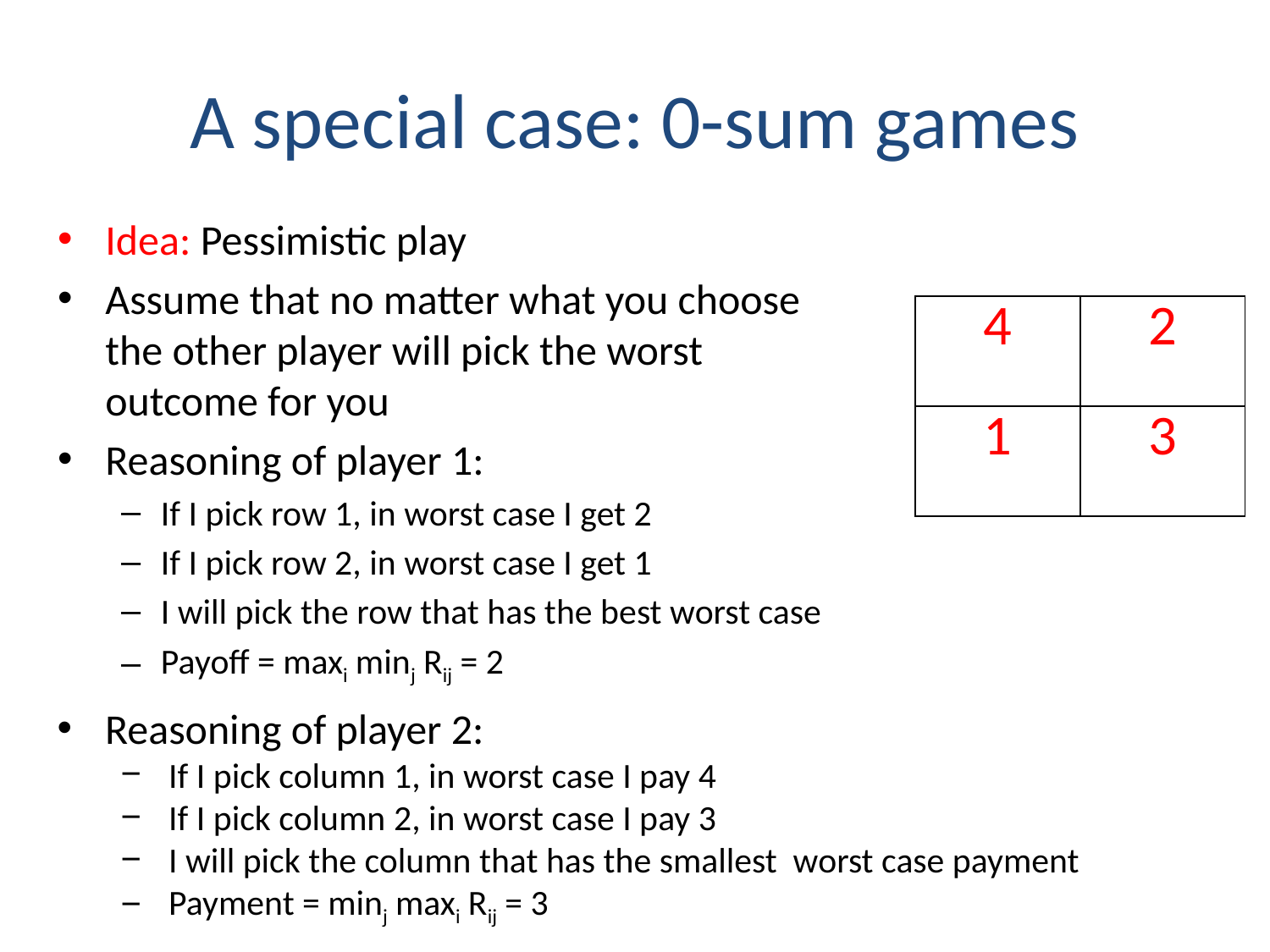

# A special case: 0-sum games
Idea: Pessimistic play
Assume that no matter what you choose the other player will pick the worst outcome for you
Reasoning of player 1:
If I pick row 1, in worst case I get 2
If I pick row 2, in worst case I get 1
I will pick the row that has the best worst case
Payoff = maxi minj Rij = 2

| 4 | 2 |
| --- | --- |
| 1 | 3 |
Reasoning of player 2:
If I pick column 1, in worst case I pay 4
If I pick column 2, in worst case I pay 3
I will pick the column that has the smallest  worst case payment
Payment = minj maxi Rij = 3